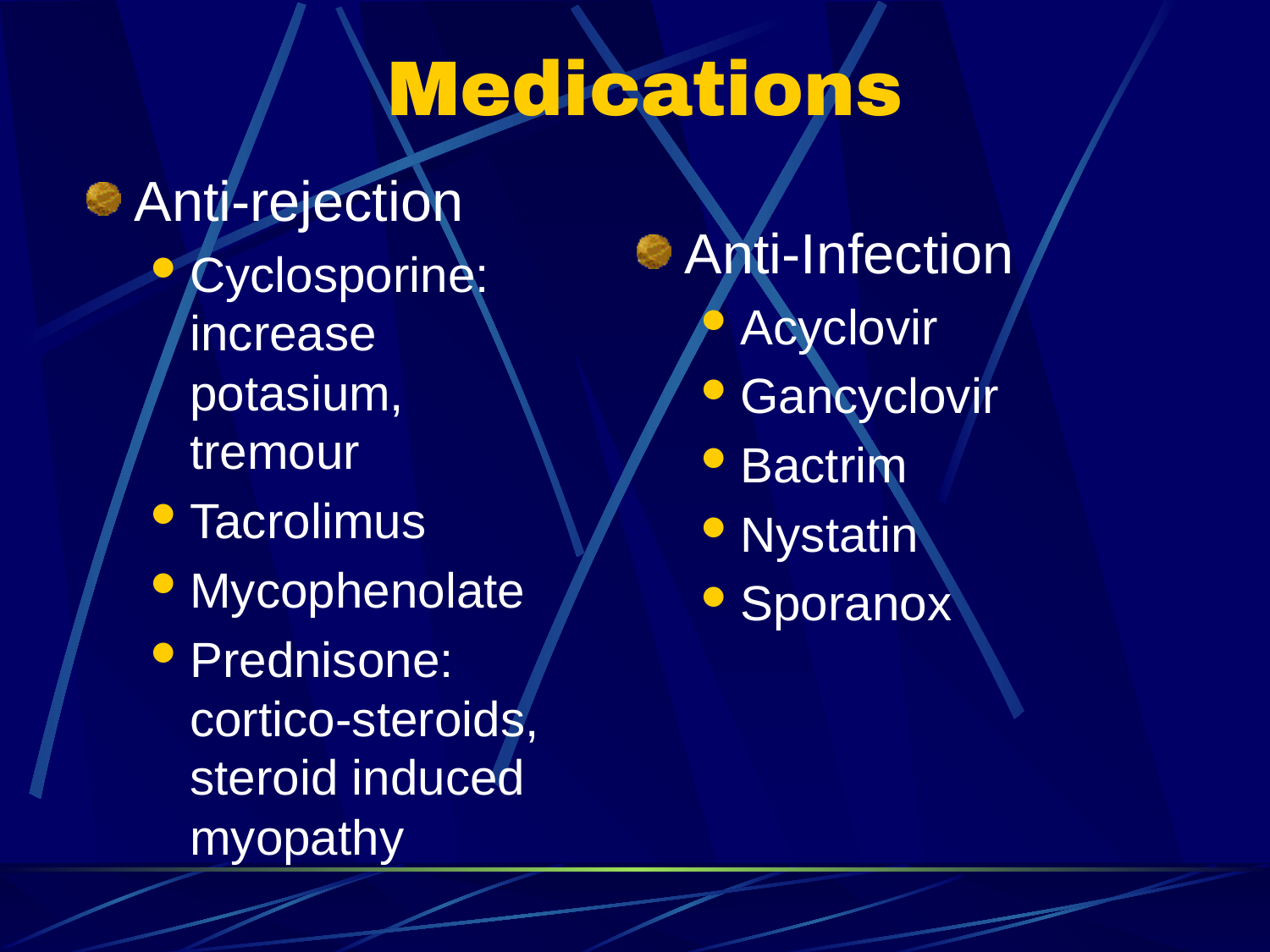

# Medications
Anti-rejection
Cyclosporine: increase potasium, tremour
Tacrolimus
Mycophenolate
Prednisone: cortico-steroids, steroid induced myopathy

Anti-Infection
Acyclovir
Gancyclovir
Bactrim
Nystatin
Sporanox